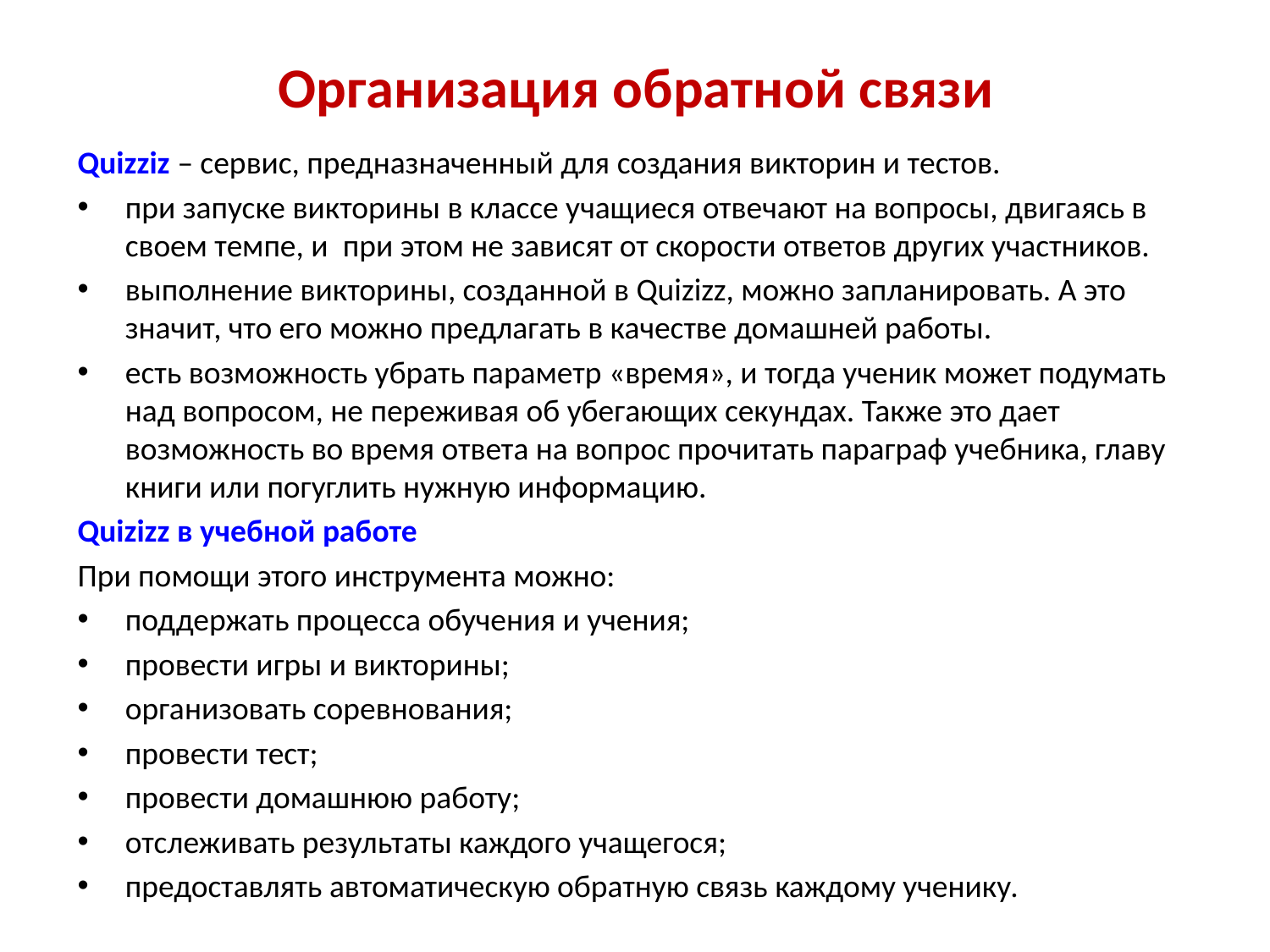

# Организация обратной связи
Quizziz – сервис, предназначенный для создания викторин и тестов.
при запуске викторины в классе учащиеся отвечают на вопросы, двигаясь в своем темпе, и  при этом не зависят от скорости ответов других участников.
выполнение викторины, созданной в Quizizz, можно запланировать. А это значит, что его можно предлагать в качестве домашней работы.
есть возможность убрать параметр «время», и тогда ученик может подумать над вопросом, не переживая об убегающих секундах. Также это дает возможность во время ответа на вопрос прочитать параграф учебника, главу книги или погуглить нужную информацию.
Quizizz в учебной работе
При помощи этого инструмента можно:
поддержать процесса обучения и учения;
провести игры и викторины;
организовать соревнования;
провести тест;
провести домашнюю работу;
отслеживать результаты каждого учащегося;
предоставлять автоматическую обратную связь каждому ученику.